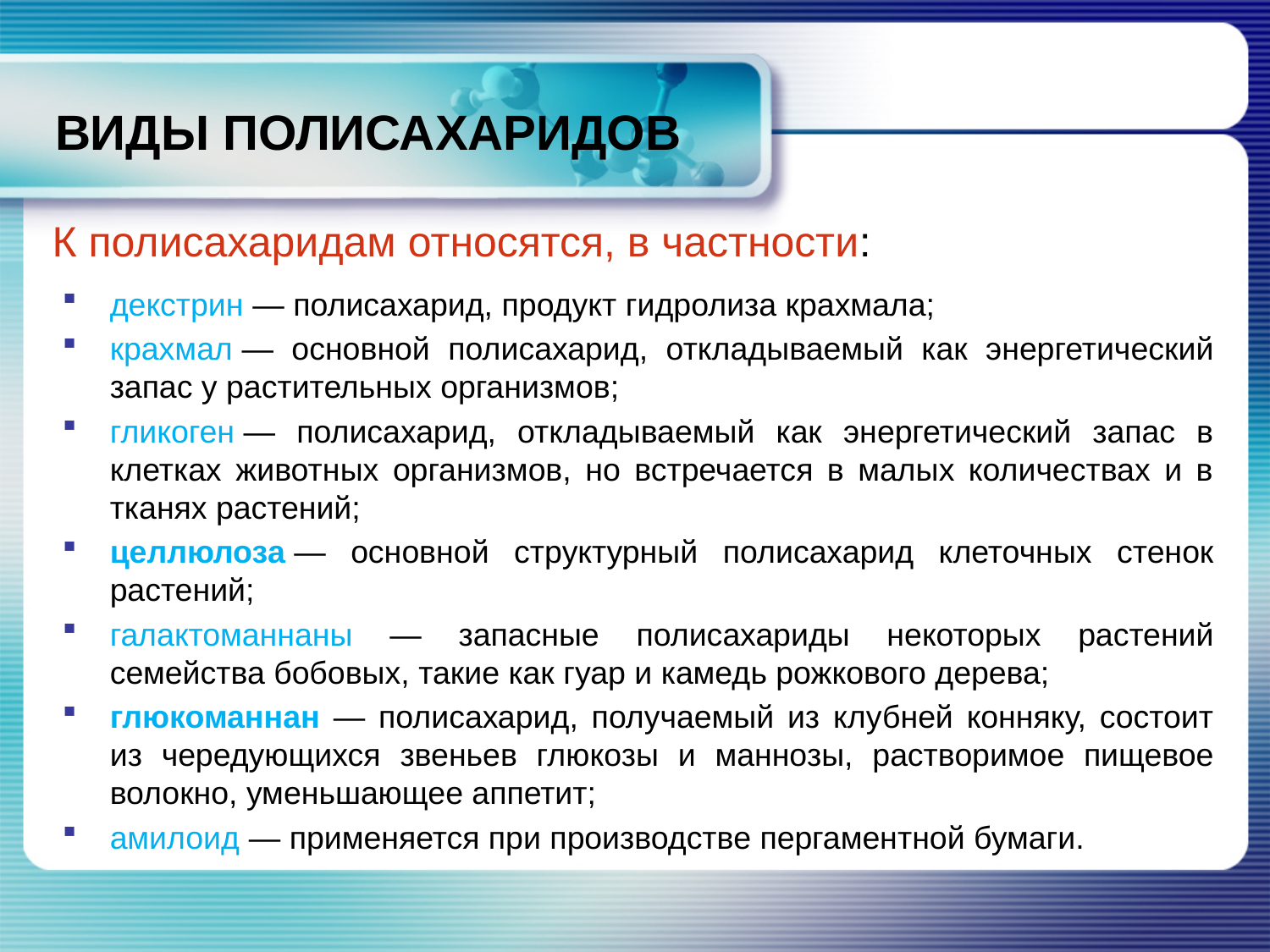

# ВИДЫ ПОЛИСАХАРИДОВ
К полисахаридам относятся, в частности:
декстрин — полисахарид, продукт гидролиза крахмала;
крахмал — основной полисахарид, откладываемый как энергетический запас у растительных организмов;
гликоген — полисахарид, откладываемый как энергетический запас в клетках животных организмов, но встречается в малых количествах и в тканях растений;
целлюлоза — основной структурный полисахарид клеточных стенок растений;
галактоманнаны — запасные полисахариды некоторых растений семейства бобовых, такие как гуар и камедь рожкового дерева;
глюкоманнан — полисахарид, получаемый из клубней конняку, состоит из чередующихся звеньев глюкозы и маннозы, растворимое пищевое волокно, уменьшающее аппетит;
амилоид — применяется при производстве пергаментной бумаги.